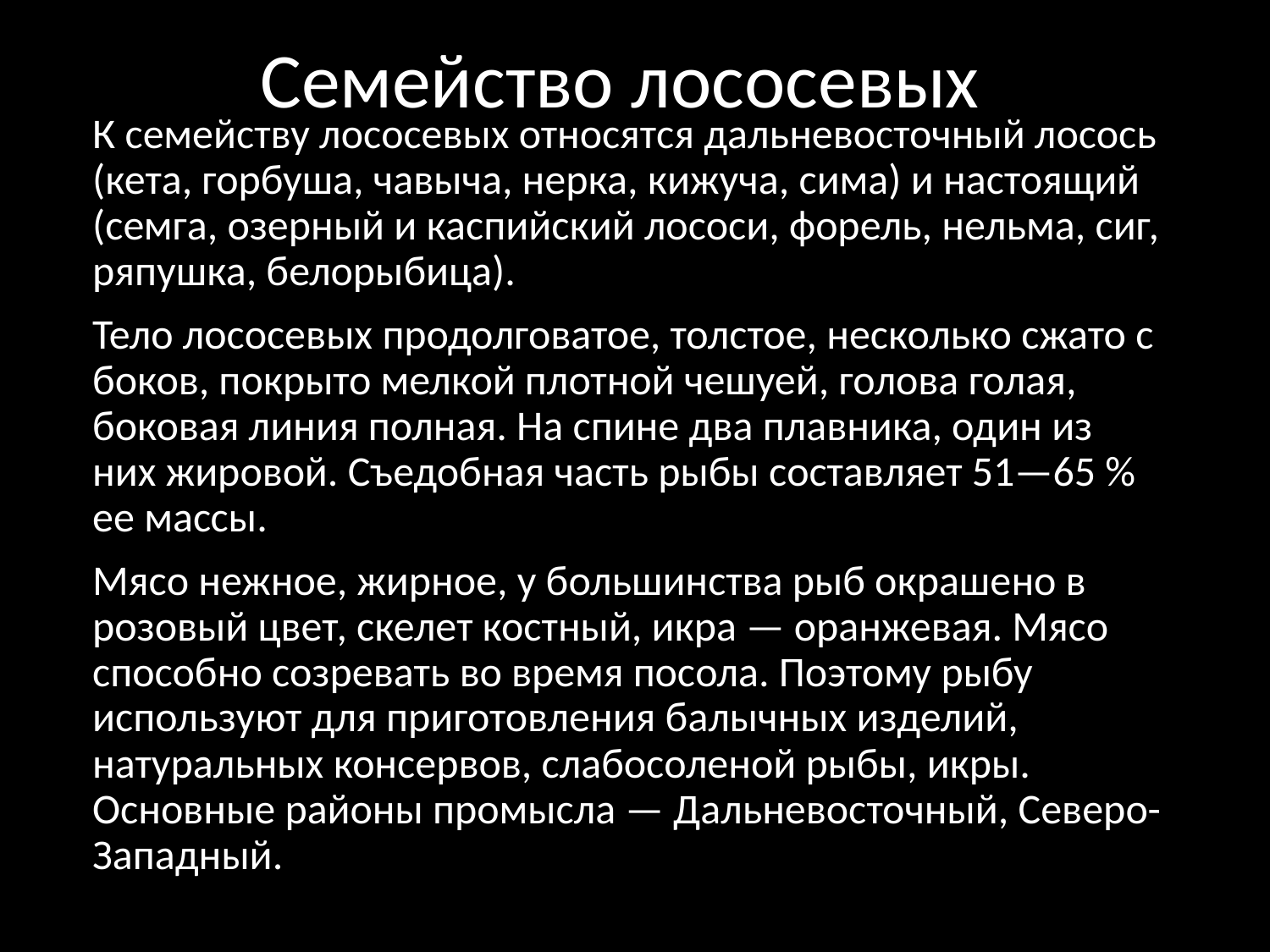

# Семейство лососевых
К семейству лососевых относятся дальневосточный лосось (кета, горбуша, чавыча, нерка, кижуча, сима) и настоящий (семга, озерный и каспийский лососи, форель, нельма, сиг, ряпушка, белорыбица).
Тело лососевых продолговатое, толстое, несколько сжато с боков, покрыто мелкой плотной чешуей, голова голая, боковая линия полная. На спине два плавника, один из них жировой. Съедобная часть рыбы составляет 51—65 % ее массы.
Мясо нежное, жирное, у большинства рыб окрашено в розовый цвет, скелет костный, икра — оранжевая. Мясо способно созревать во время посола. Поэтому рыбу используют для приготовления балычных изделий, натуральных консервов, слабосоленой рыбы, икры. Основные районы промысла — Дальневосточный, Северо-Западный.